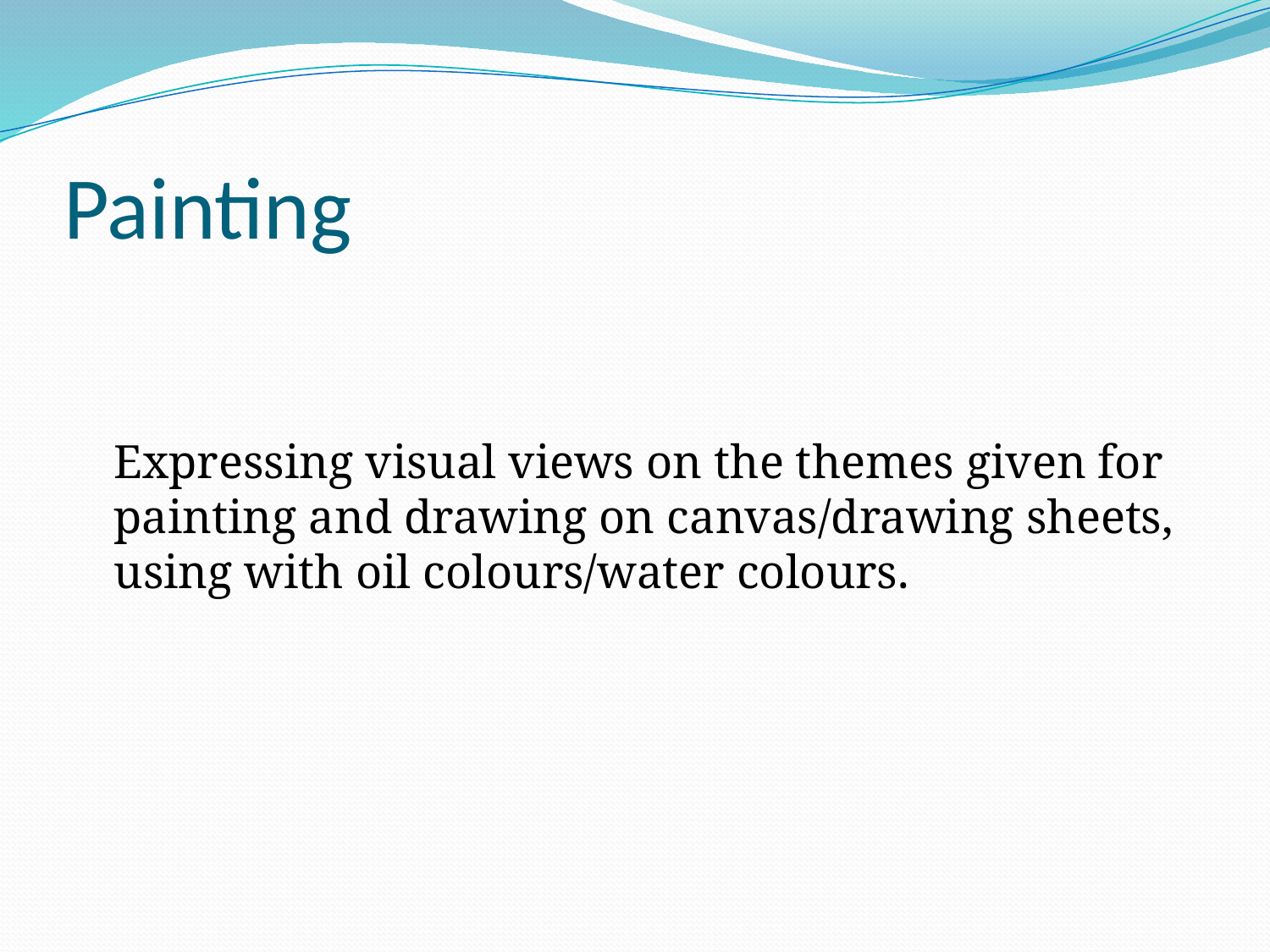

# Painting
	Expressing visual views on the themes given for painting and drawing on canvas/drawing sheets, using with oil colours/water colours.